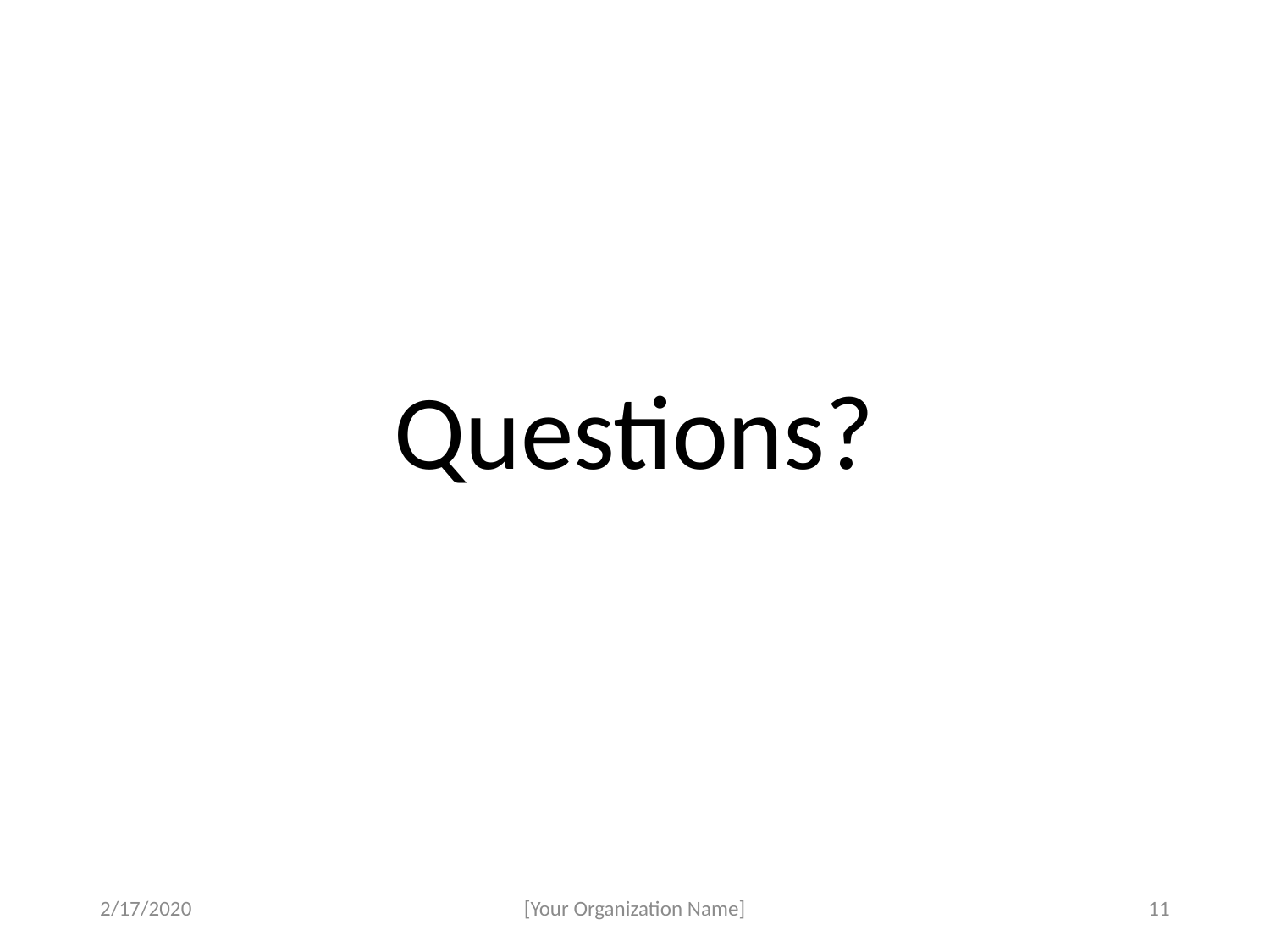

# Questions?

2/17/2020
[Your Organization Name]
11